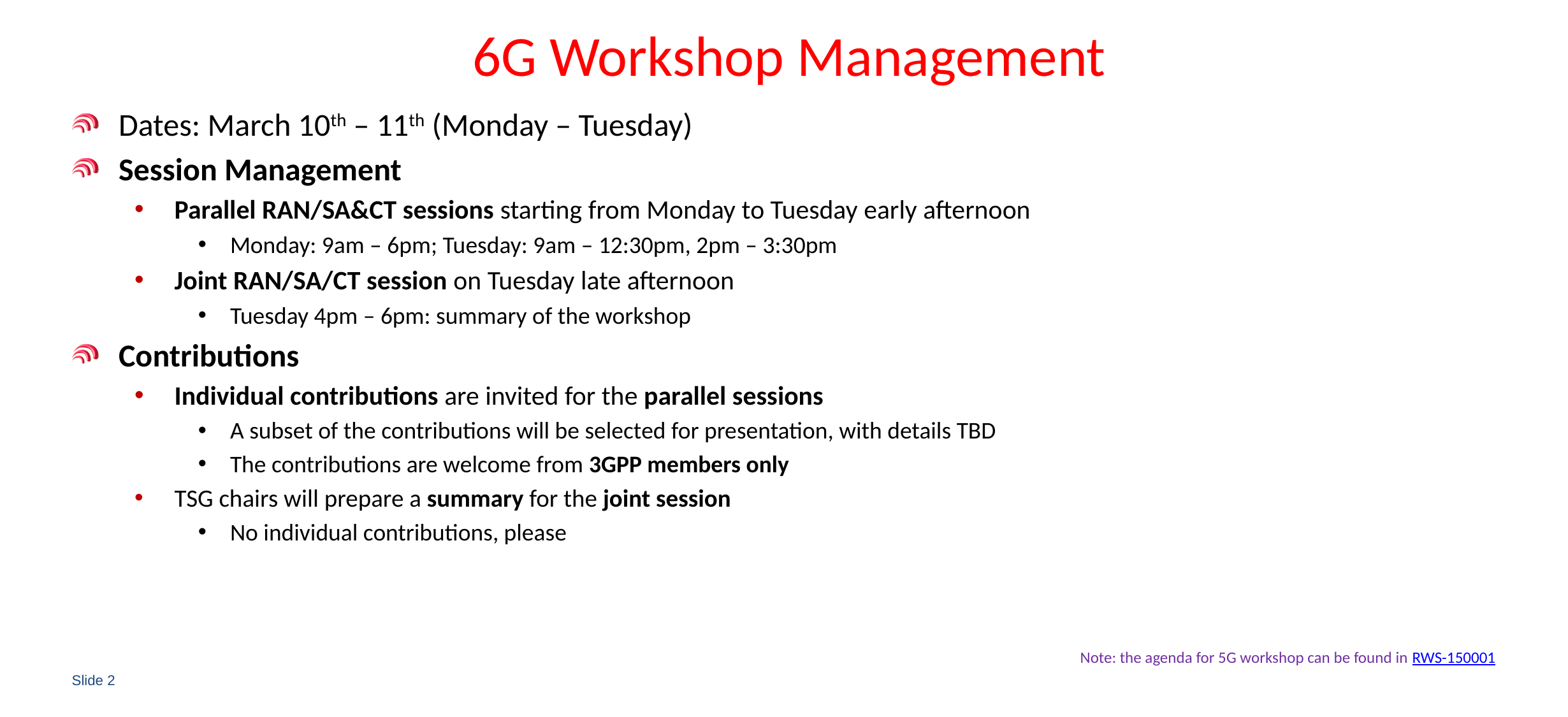

# 6G Workshop Management
Dates: March 10th – 11th (Monday – Tuesday)
Session Management
Parallel RAN/SA&CT sessions starting from Monday to Tuesday early afternoon
Monday: 9am – 6pm; Tuesday: 9am – 12:30pm, 2pm – 3:30pm
Joint RAN/SA/CT session on Tuesday late afternoon
Tuesday 4pm – 6pm: summary of the workshop
Contributions
Individual contributions are invited for the parallel sessions
A subset of the contributions will be selected for presentation, with details TBD
The contributions are welcome from 3GPP members only
TSG chairs will prepare a summary for the joint session
No individual contributions, please

Note: the agenda for 5G workshop can be found in RWS-150001